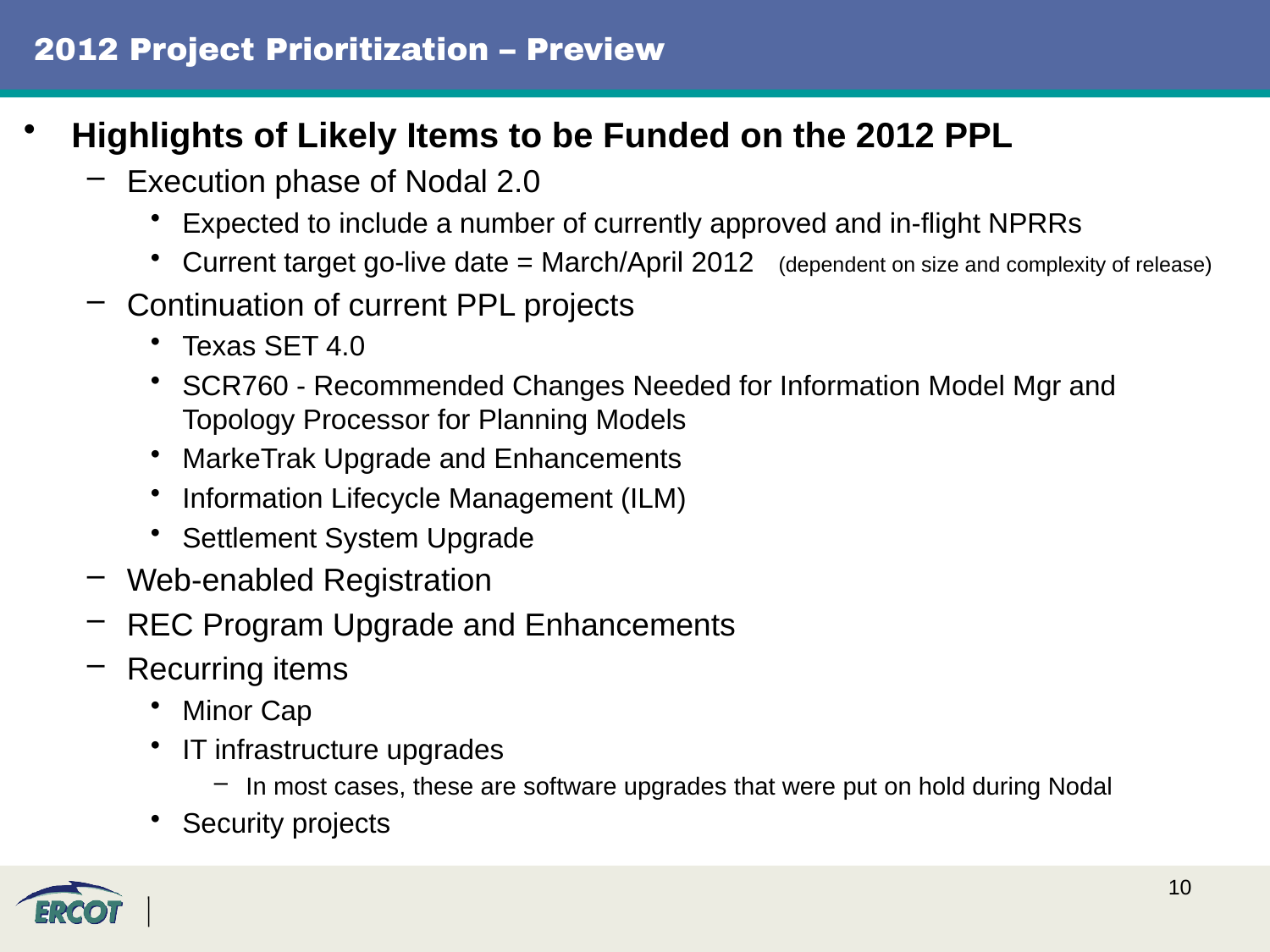

# 2012 Project Prioritization – Preview
Highlights of Likely Items to be Funded on the 2012 PPL
Execution phase of Nodal 2.0
Expected to include a number of currently approved and in-flight NPRRs
Current target go-live date = March/April 2012    (dependent on size and complexity of release)
Continuation of current PPL projects
Texas SET 4.0
SCR760 - Recommended Changes Needed for Information Model Mgr and Topology Processor for Planning Models
MarkeTrak Upgrade and Enhancements
Information Lifecycle Management (ILM)
Settlement System Upgrade
Web-enabled Registration
REC Program Upgrade and Enhancements
Recurring items
Minor Cap
IT infrastructure upgrades
In most cases, these are software upgrades that were put on hold during Nodal
Security projects